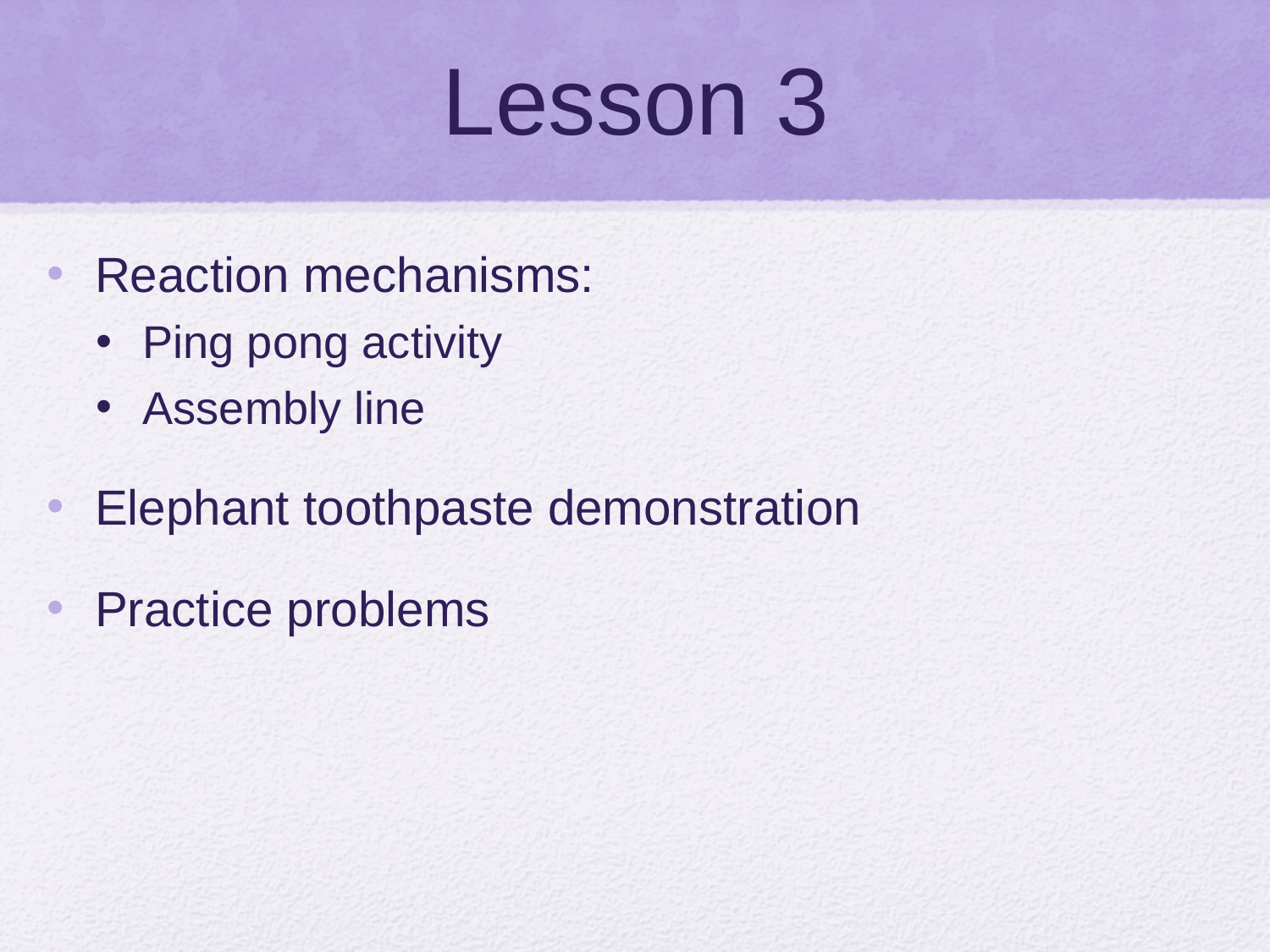

# Lesson 3
Reaction mechanisms:
Ping pong activity
Assembly line
Elephant toothpaste demonstration
Practice problems